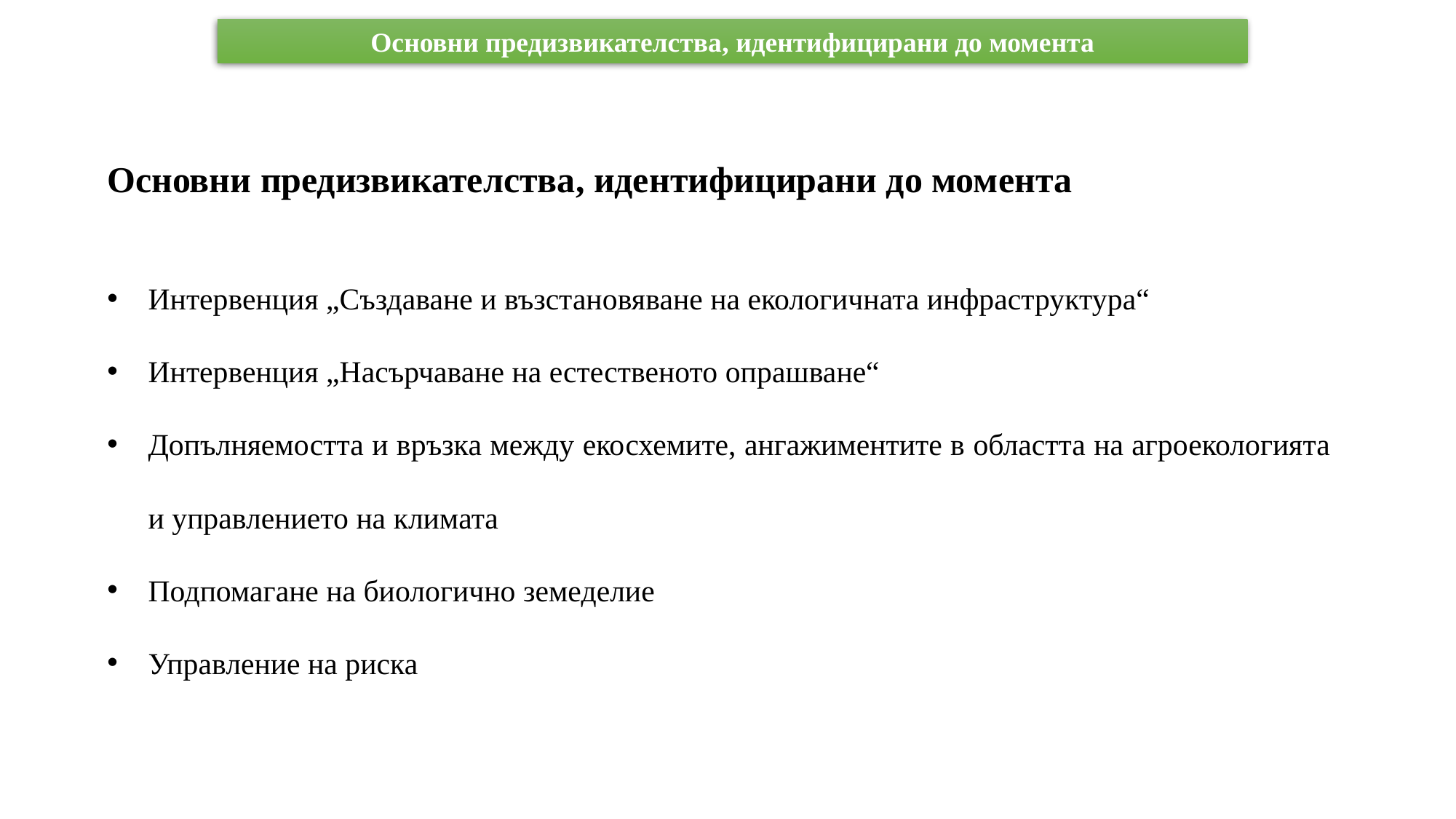

Основни предизвикателства, идентифицирани до момента
Основни предизвикателства, идентифицирани до момента

Интервенция „Създаване и възстановяване на екологичната инфраструктура“
Интервенция „Насърчаване на естественото опрашване“
Допълняемостта и връзка между екосхемите, ангажиментите в областта на агроекологията и управлението на климата
Подпомагане на биологично земеделие
Управление на риска